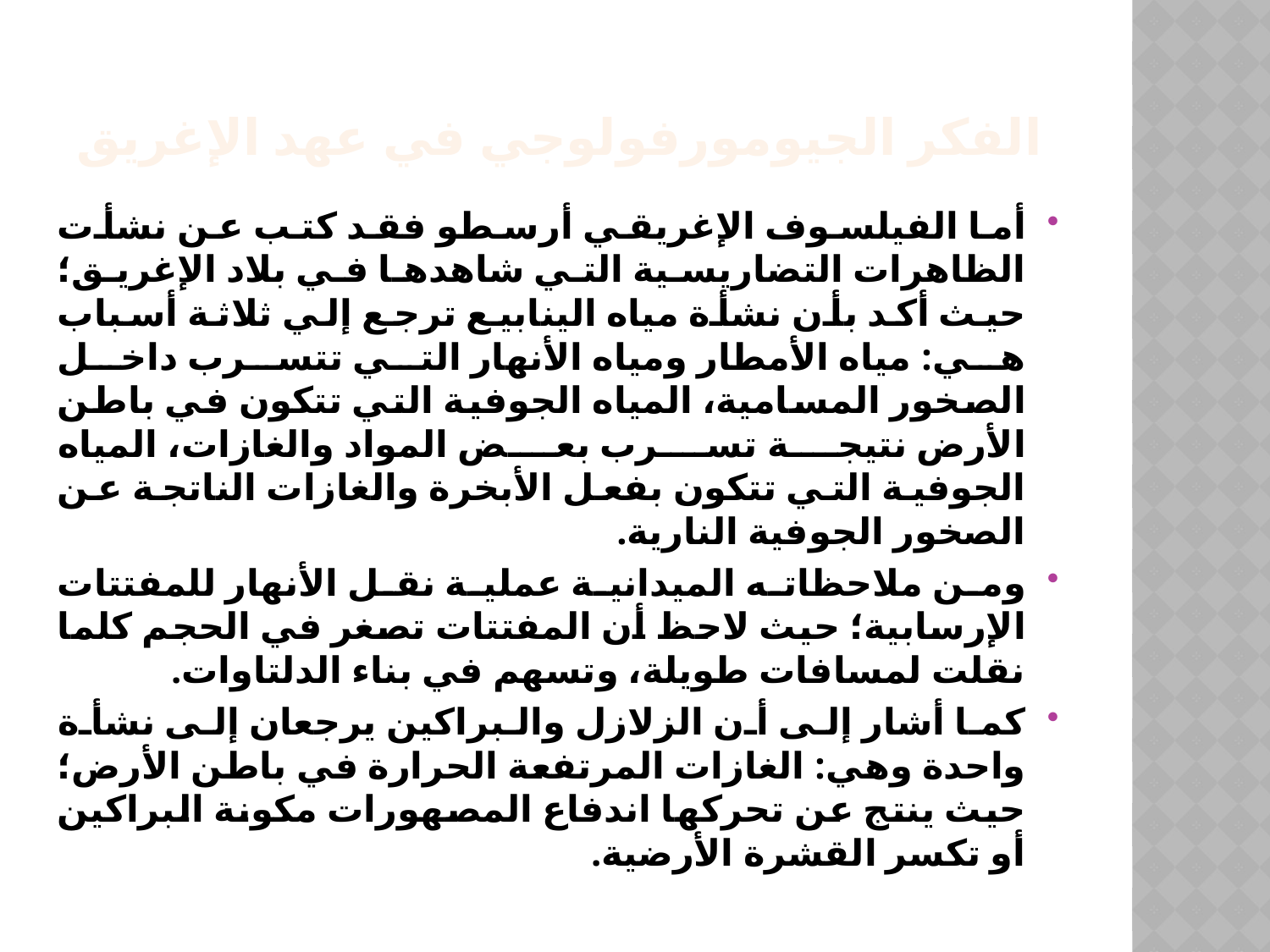

# الفكر الجيومورفولوجي في عهد الإغريق
أما الفيلسوف الإغريقي أرسطو فقد كتب عن نشأت الظاهرات التضاريسية التي شاهدها في بلاد الإغريق؛ حيث أكد بأن نشأة مياه الينابيع ترجع إلي ثلاثة أسباب هي: مياه الأمطار ومياه الأنهار التي تتسرب داخل الصخور المسامية، المياه الجوفية التي تتكون في باطن الأرض نتيجة تسرب بعض المواد والغازات، المياه الجوفية التي تتكون بفعل الأبخرة والغازات الناتجة عن الصخور الجوفية النارية.
ومن ملاحظاته الميدانية عملية نقل الأنهار للمفتتات الإرسابية؛ حيث لاحظ أن المفتتات تصغر في الحجم كلما نقلت لمسافات طويلة، وتسهم في بناء الدلتاوات.
كما أشار إلى أن الزلازل والبراكين يرجعان إلى نشأة واحدة وهي: الغازات المرتفعة الحرارة في باطن الأرض؛ حيث ينتج عن تحركها اندفاع المصهورات مكونة البراكين أو تكسر القشرة الأرضية.